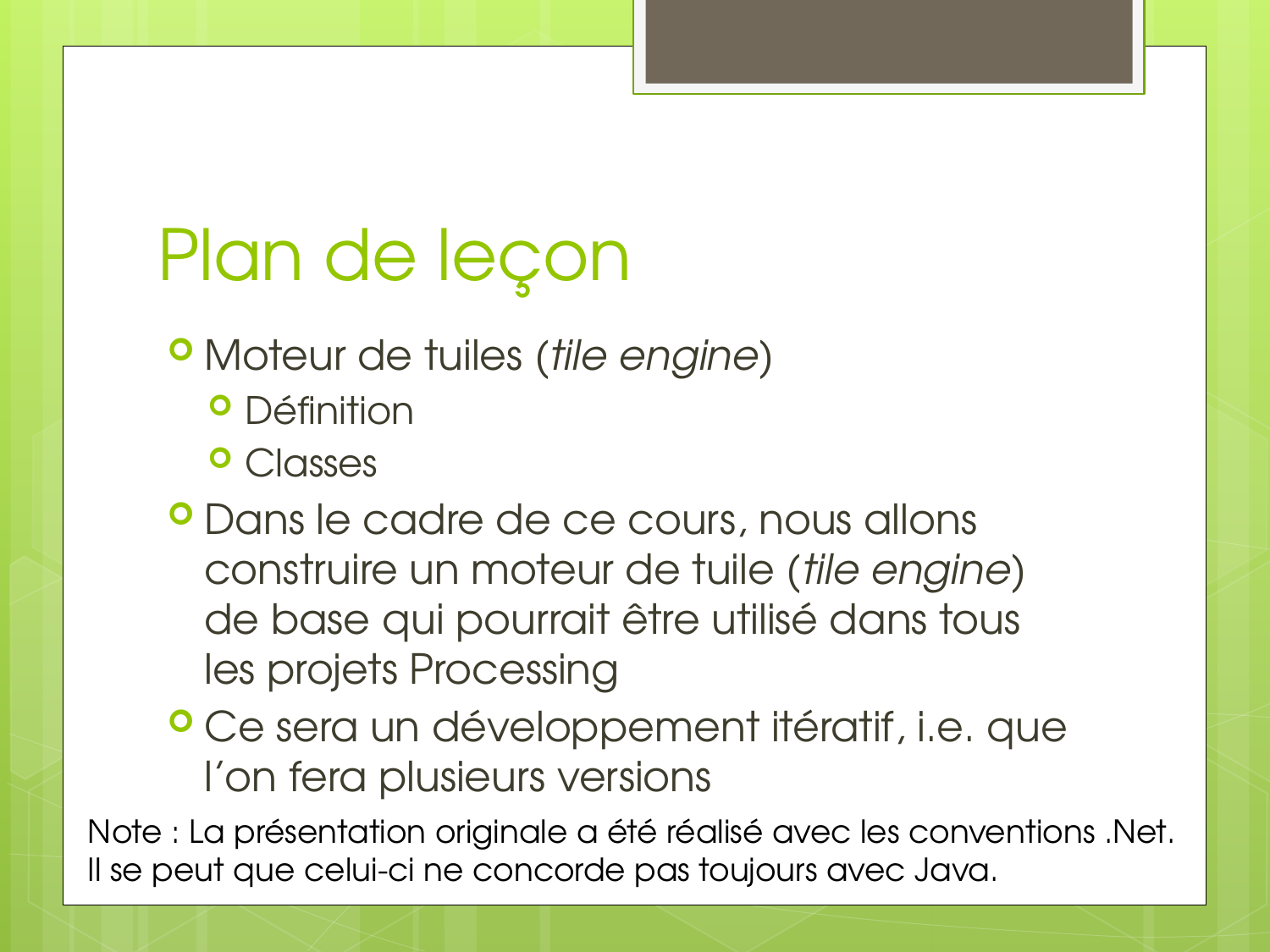

# Plan de leçon
Moteur de tuiles (tile engine)
Définition
Classes
Dans le cadre de ce cours, nous allons construire un moteur de tuile (tile engine) de base qui pourrait être utilisé dans tous les projets Processing
Ce sera un développement itératif, i.e. que l’on fera plusieurs versions
Note : La présentation originale a été réalisé avec les conventions .Net.
Il se peut que celui-ci ne concorde pas toujours avec Java.